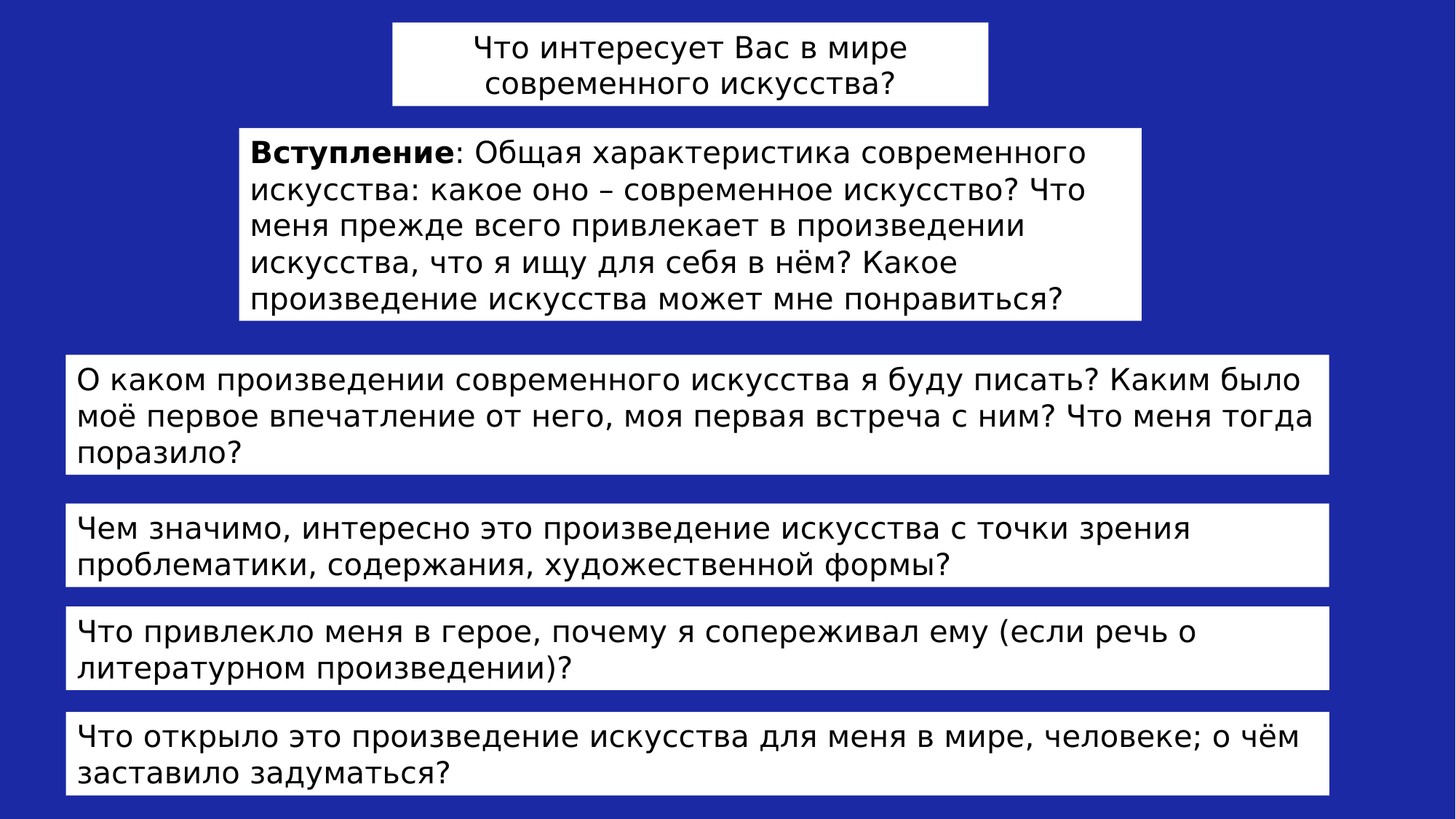

Что интересует Вас в мире современного искусства?
Вступление: Общая характеристика современного искусства: какое оно – современное искусство? Что меня прежде всего привлекает в произведении искусства, что я ищу для себя в нём? Какое произведение искусства может мне понравиться?
О каком произведении современного искусства я буду писать? Каким было моё первое впечатление от него, моя первая встреча с ним? Что меня тогда поразило?
Чем значимо, интересно это произведение искусства с точки зрения проблематики, содержания, художественной формы?
Что привлекло меня в герое, почему я сопереживал ему (если речь о литературном произведении)?
Что открыло это произведение искусства для меня в мире, человеке; о чём заставило задуматься?